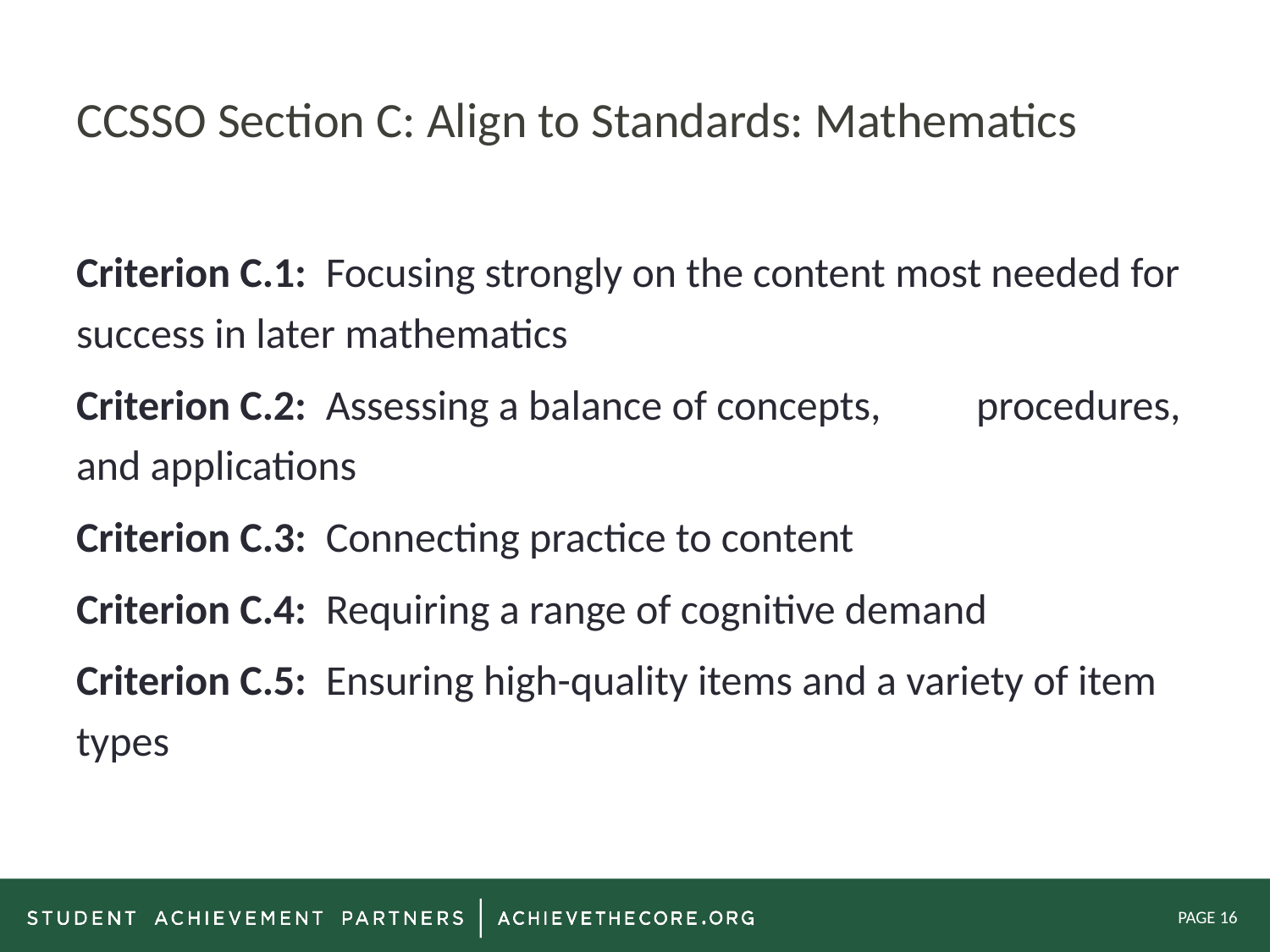

# CCSSO Section C: Align to Standards: Mathematics
Criterion C.1:  Focusing strongly on the content most needed for success in later mathematics
Criterion C.2:  Assessing a balance of concepts,          procedures, and applications
Criterion C.3:  Connecting practice to content
Criterion C.4:  Requiring a range of cognitive demand
Criterion C.5:  Ensuring high-quality items and a variety of item types